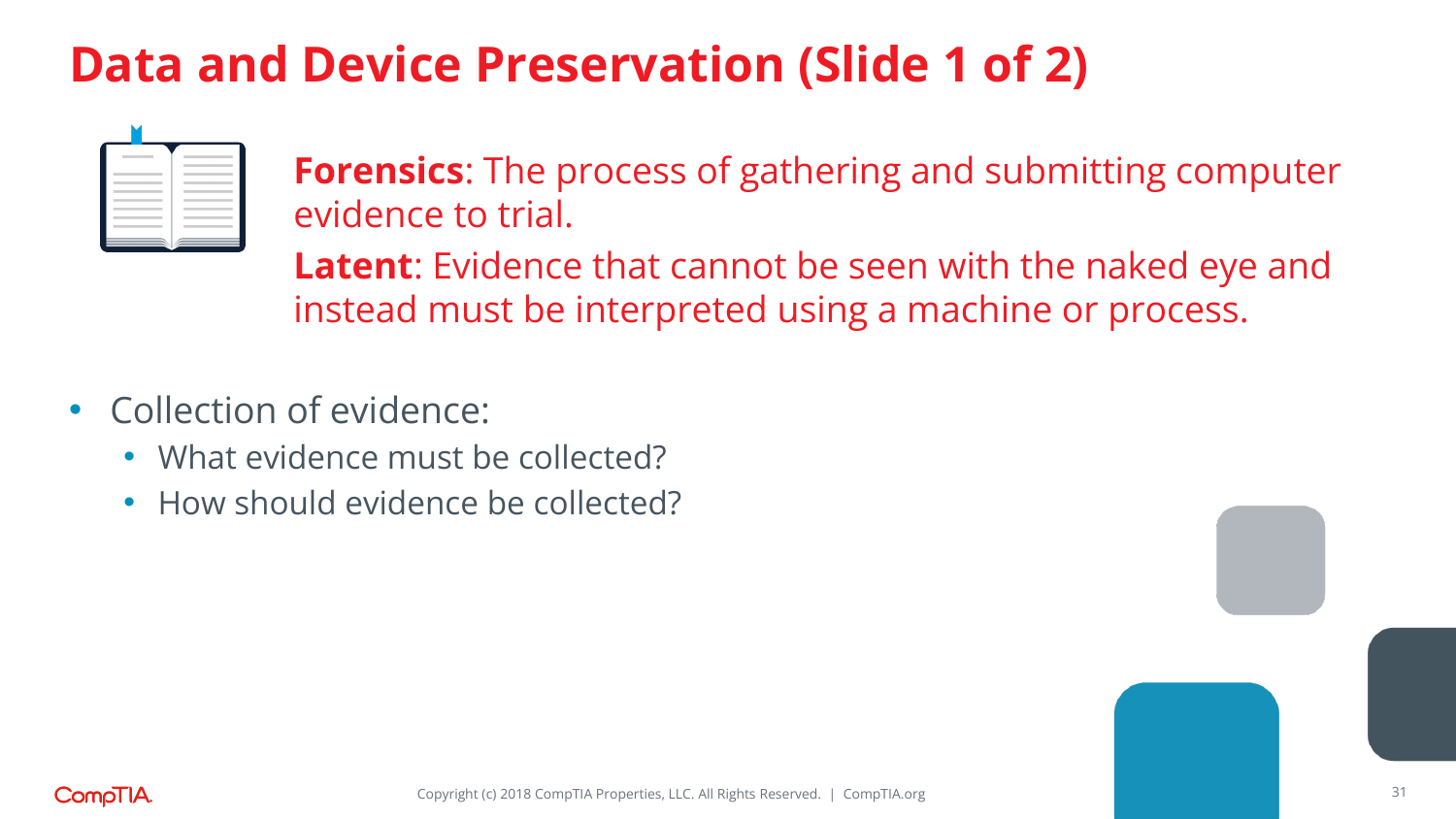

# Data and Device Preservation (Slide 1 of 2)
Forensics: The process of gathering and submitting computer evidence to trial.
Latent: Evidence that cannot be seen with the naked eye and instead must be interpreted using a machine or process.
Collection of evidence:
What evidence must be collected?
How should evidence be collected?

31